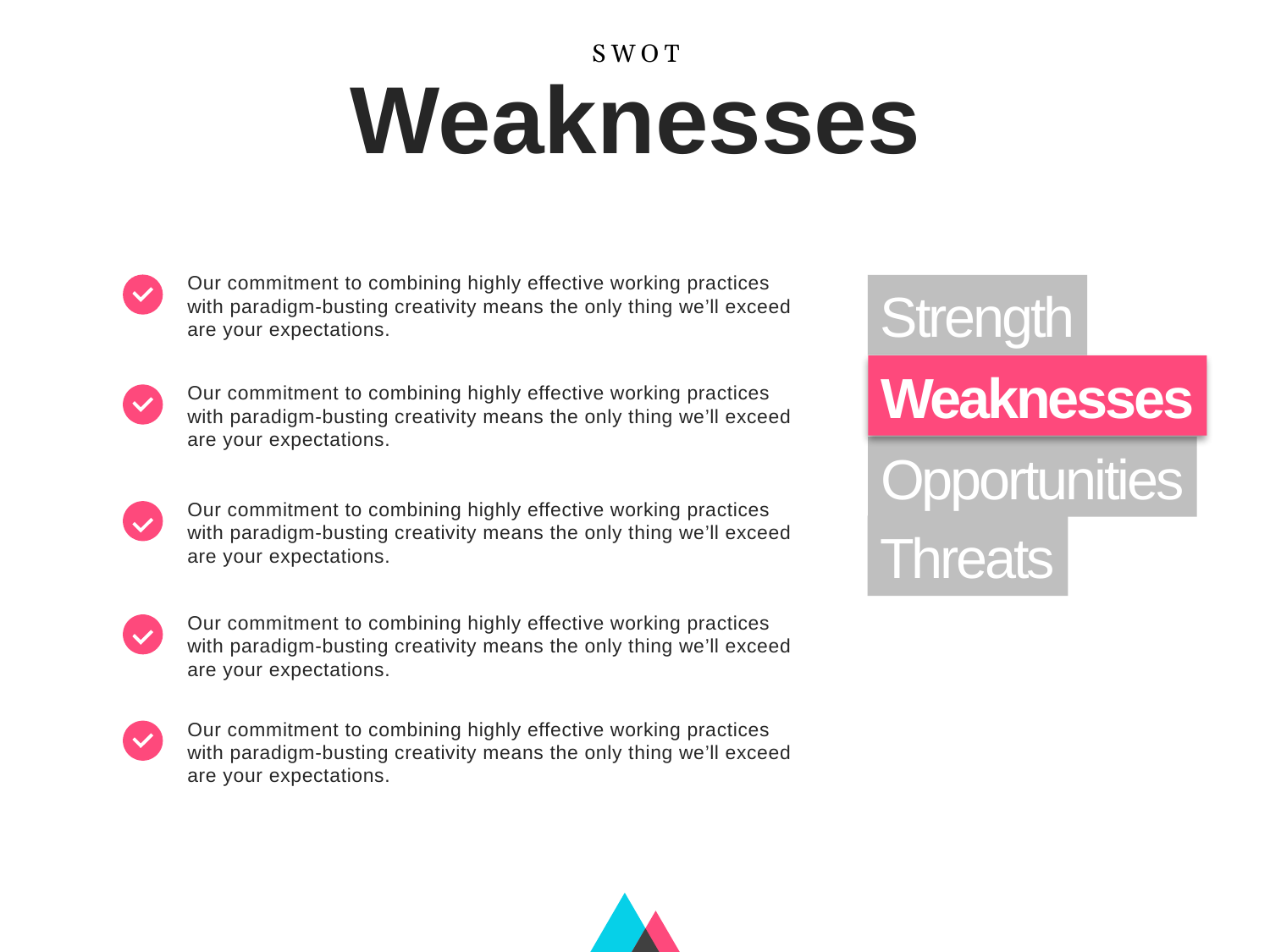

SWOT
Weaknesses
Our commitment to combining highly effective working practices with paradigm-busting creativity means the only thing we’ll exceed are your expectations.

Strength

Weaknesses
Our commitment to combining highly effective working practices with paradigm-busting creativity means the only thing we’ll exceed are your expectations.

Opportunities
Our commitment to combining highly effective working practices with paradigm-busting creativity means the only thing we’ll exceed are your expectations.
Threats

Our commitment to combining highly effective working practices with paradigm-busting creativity means the only thing we’ll exceed are your expectations.

Our commitment to combining highly effective working practices with paradigm-busting creativity means the only thing we’ll exceed are your expectations.